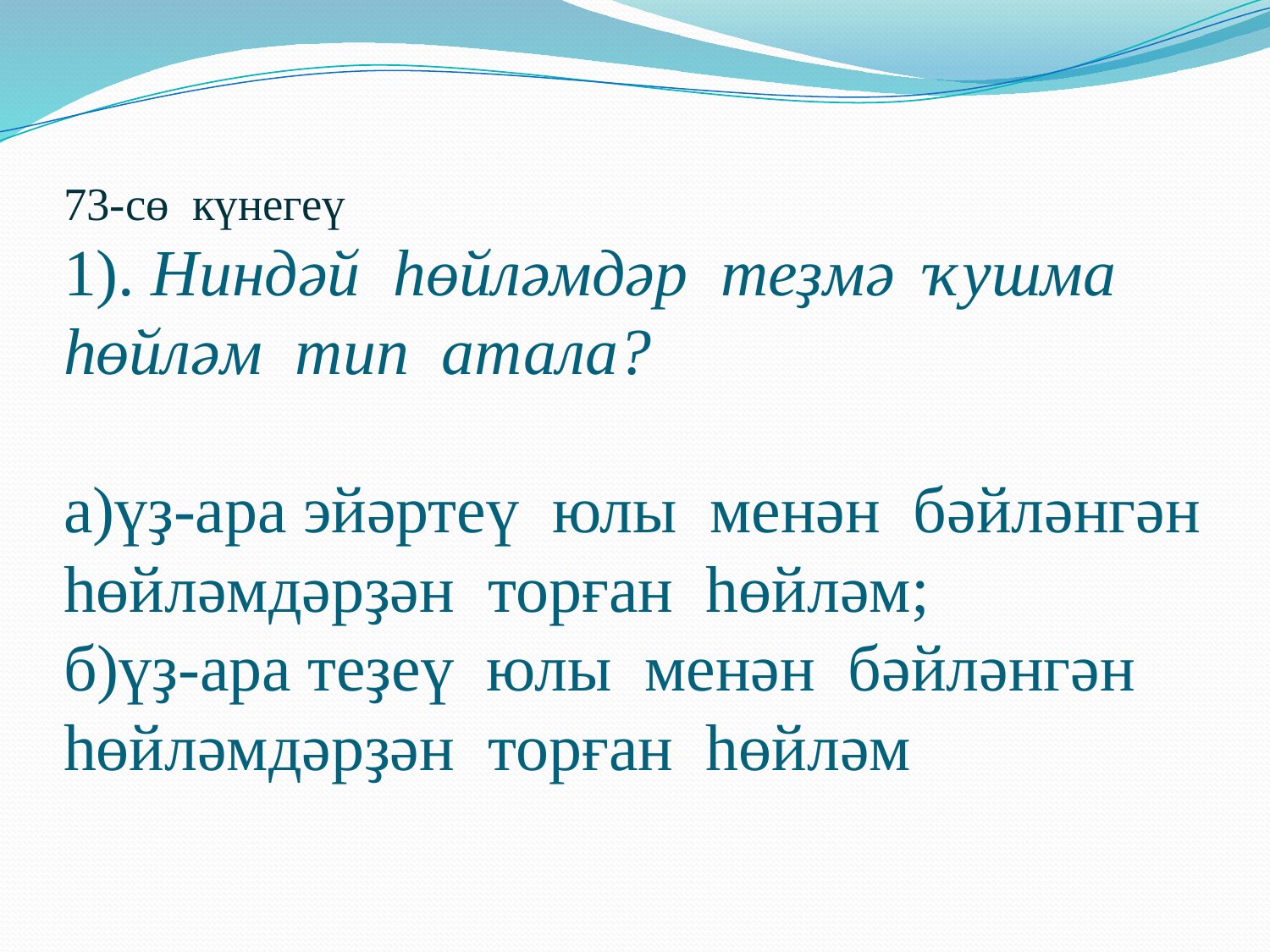

# 73-сө  күнегеү 1). Ниндәй  һөйләмдәр  теҙмә  ҡушма  һөйләм  тип  атала? а)үҙ-ара эйәртеү  юлы  менән  бәйләнгән һөйләмдәрҙән  торған  һөйләм; б)үҙ-ара теҙеү  юлы  менән  бәйләнгән  һөйләмдәрҙән  торған  һөйләм